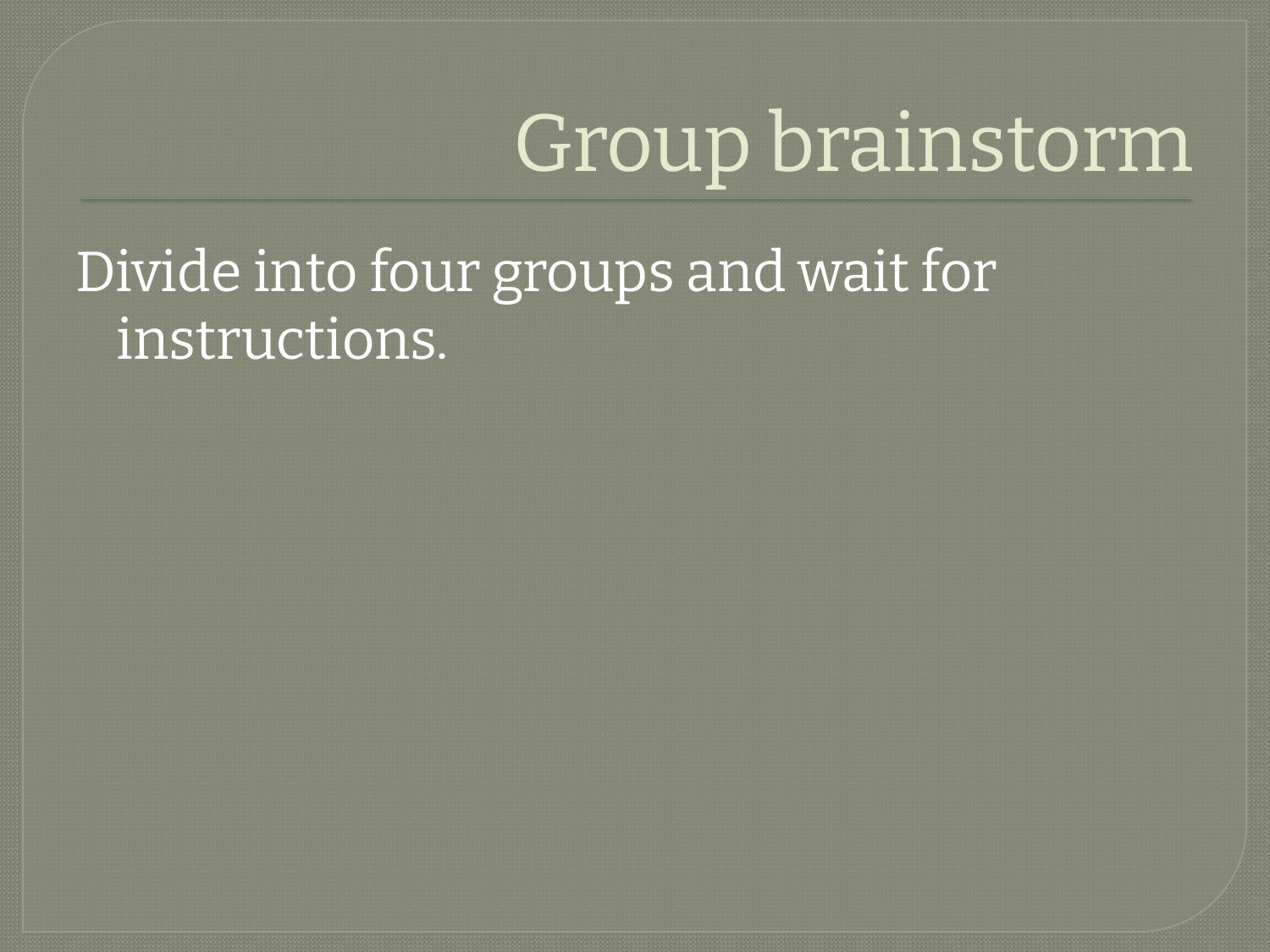

# Group brainstorm
Divide into four groups and wait for instructions.